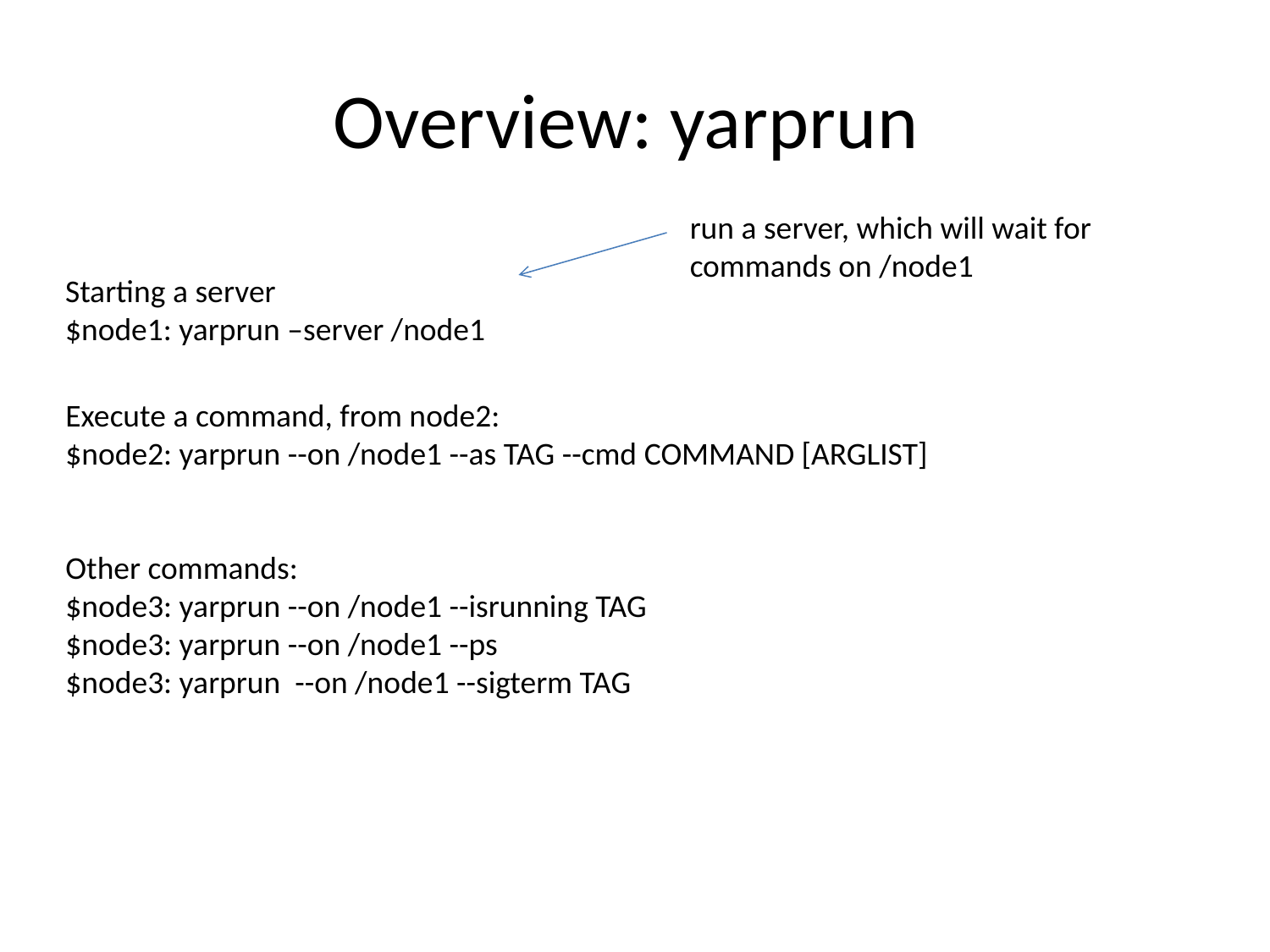

# Overview: yarprun
run a server, which will wait for commands on /node1
Starting a server
$node1: yarprun –server /node1

Execute a command, from node2:
$node2: yarprun --on /node1 --as TAG --cmd COMMAND [ARGLIST]
Other commands:
$node3: yarprun --on /node1 --isrunning TAG
$node3: yarprun --on /node1 --ps
$node3: yarprun  --on /node1 --sigterm TAG